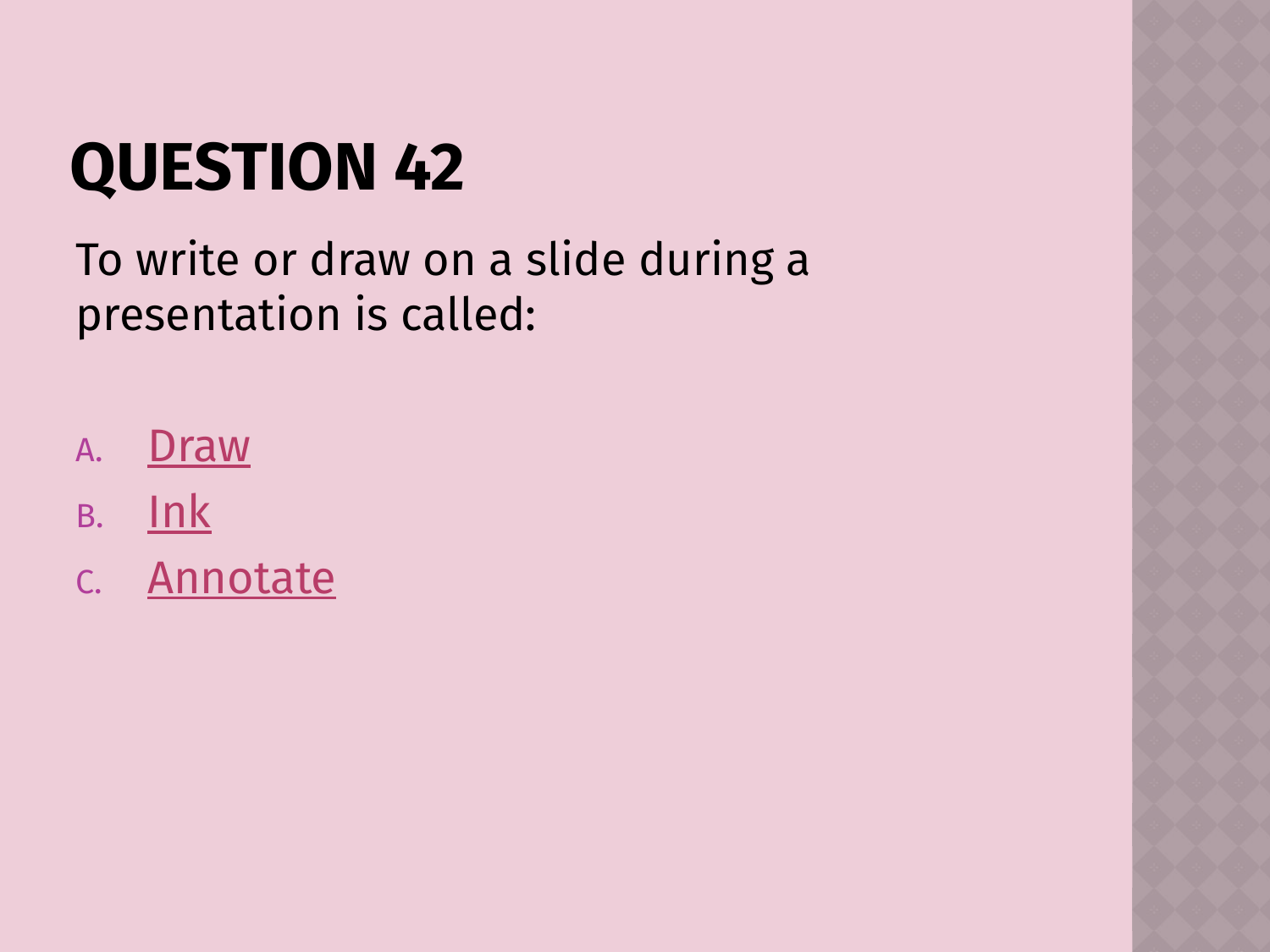

# Question 42
To write or draw on a slide during a presentation is called:

Draw
Ink
Annotate